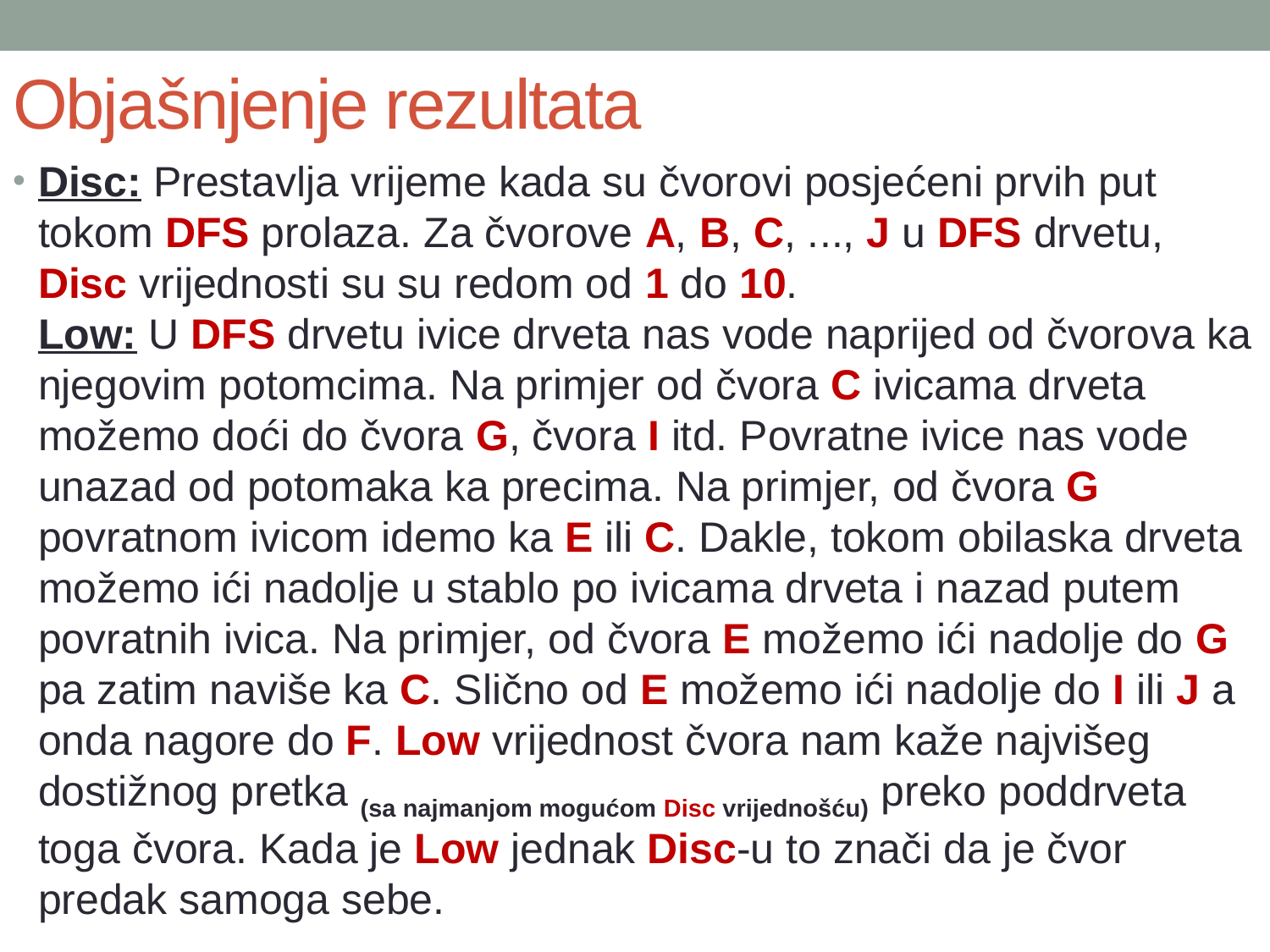

# Objašnjenje rezultata
Disc: Prestavlja vrijeme kada su čvorovi posjećeni prvih put tokom DFS prolaza. Za čvorove A, B, C, ..., J u DFS drvetu, Disc vrijednosti su su redom od 1 do 10.
Low: U DFS drvetu ivice drveta nas vode naprijed od čvorova ka njegovim potomcima. Na primjer od čvora C ivicama drveta možemo doći do čvora G, čvora I itd. Povratne ivice nas vode unazad od potomaka ka precima. Na primjer, od čvora G povratnom ivicom idemo ka E ili C. Dakle, tokom obilaska drveta možemo ići nadolje u stablo po ivicama drveta i nazad putem povratnih ivica. Na primjer, od čvora E možemo ići nadolje do G pa zatim naviše ka C. Slično od E možemo ići nadolje do I ili J a onda nagore do F. Low vrijednost čvora nam kaže najvišeg dostižnog pretka (sa najmanjom mogućom Disc vrijednošću) preko poddrveta toga čvora. Kada je Low jednak Disc-u to znači da je čvor predak samoga sebe.